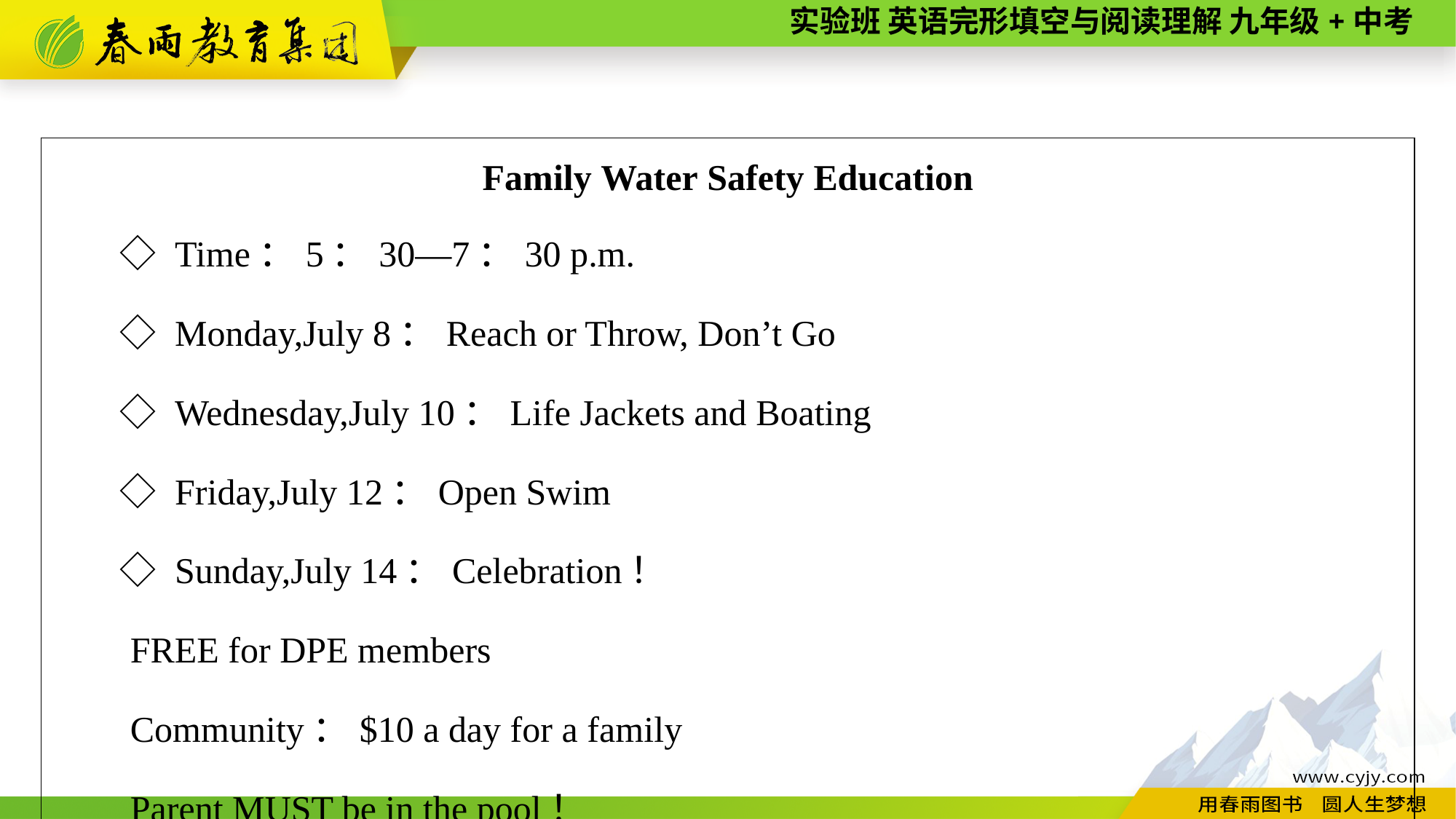

| Family Water Safety Education 　　◇ Time：5：30—7：30 p.m. 　　◇ Monday,July 8：Reach or Throw, Don’t Go 　　◇ Wednesday,July 10：Life Jackets and Boating 　　◇ Friday,July 12：Open Swim 　　◇ Sunday,July 14：Celebration！ 　　FREE for DPE members 　　Community：$10 a day for a family 　　Parent MUST be in the pool！ |
| --- |